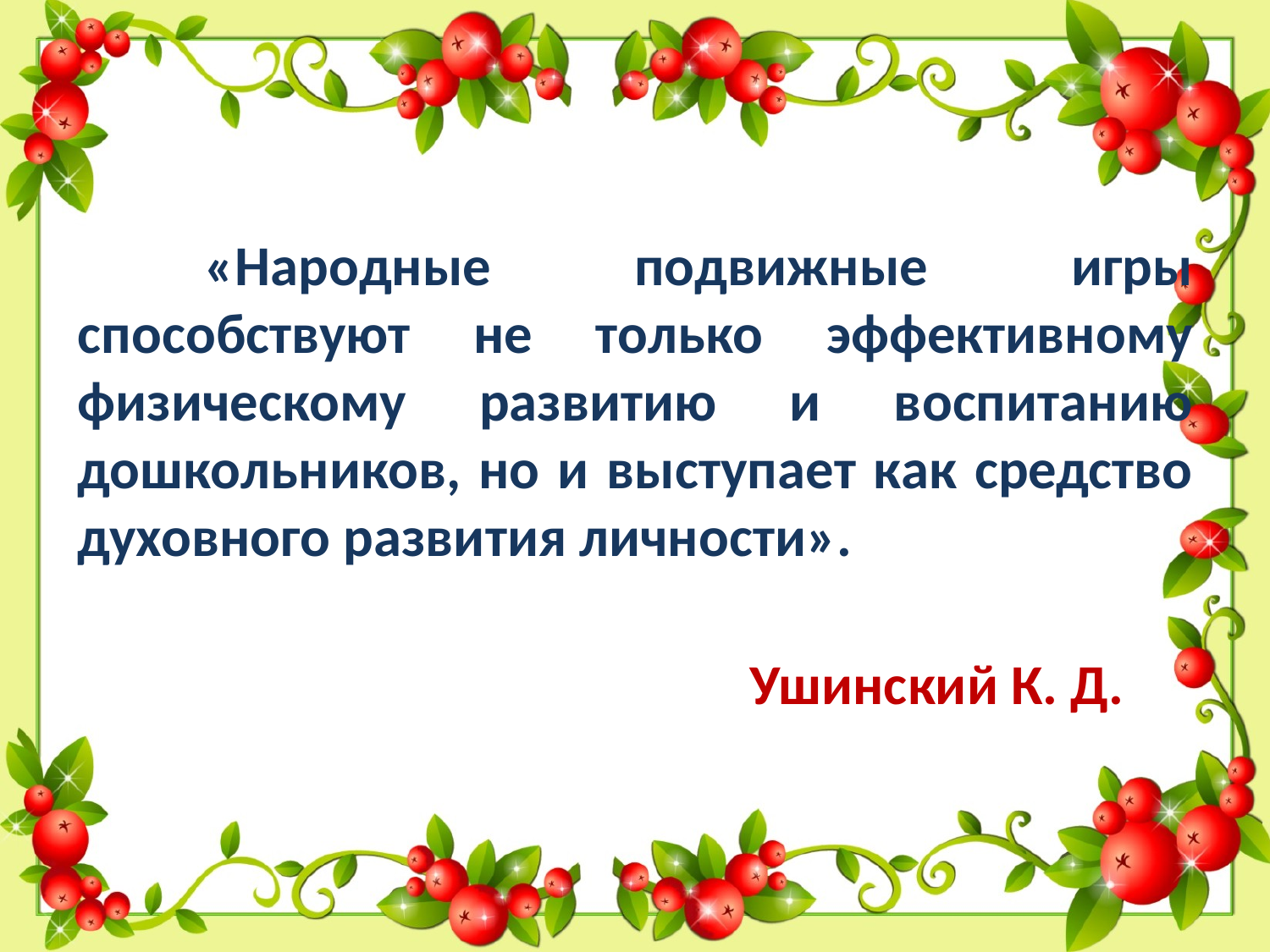

«Народные подвижные игры способствуют не только эффективному физическому развитию и воспитанию дошкольников, но и выступает как средство духовного развития личности».
Ушинский К. Д.